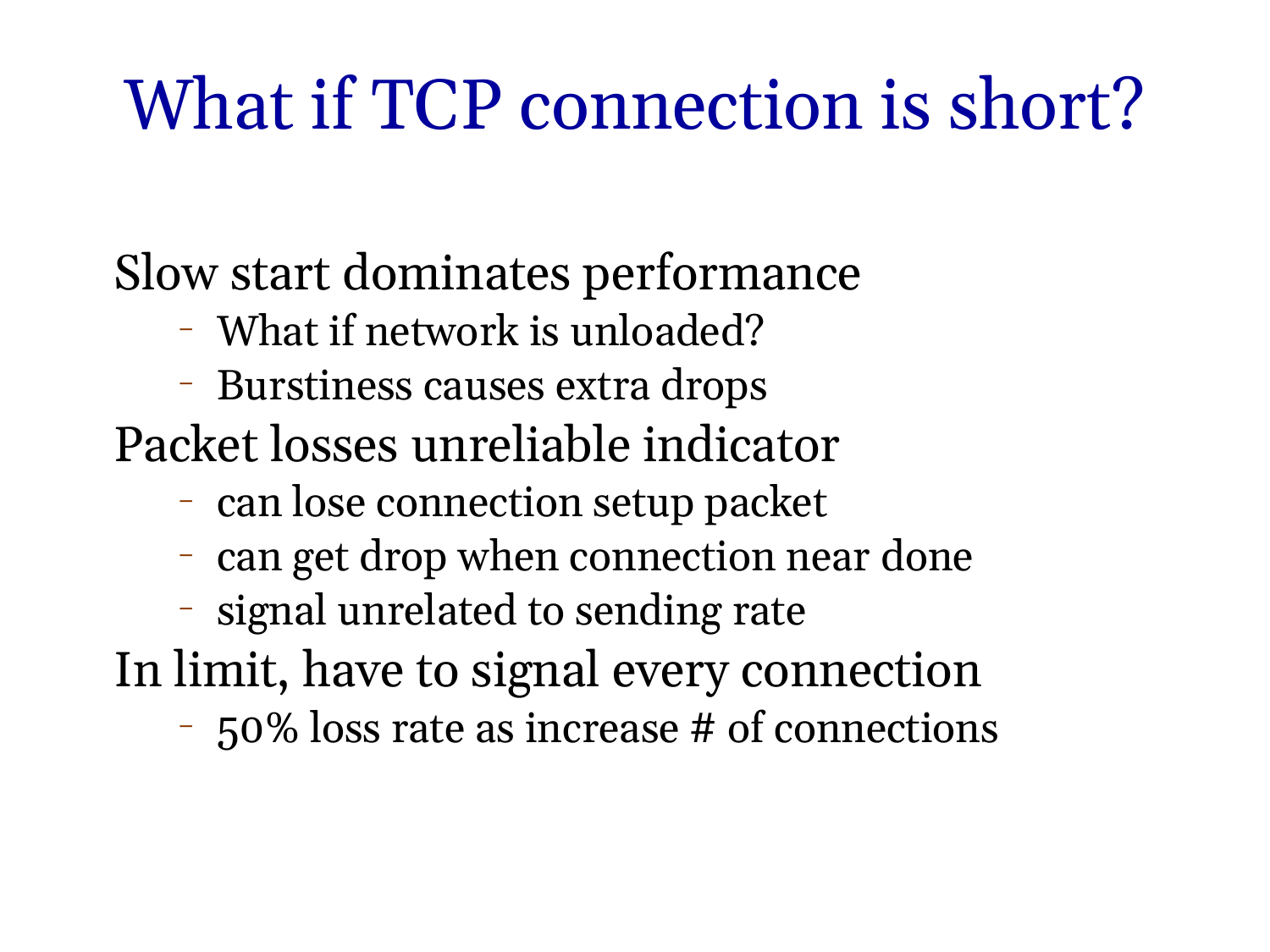

# What if TCP connection is short?
Slow start dominates performance
What if network is unloaded?
Burstiness causes extra drops
Packet losses unreliable indicator
can lose connection setup packet
can get drop when connection near done
signal unrelated to sending rate
In limit, have to signal every connection
50% loss rate as increase # of connections